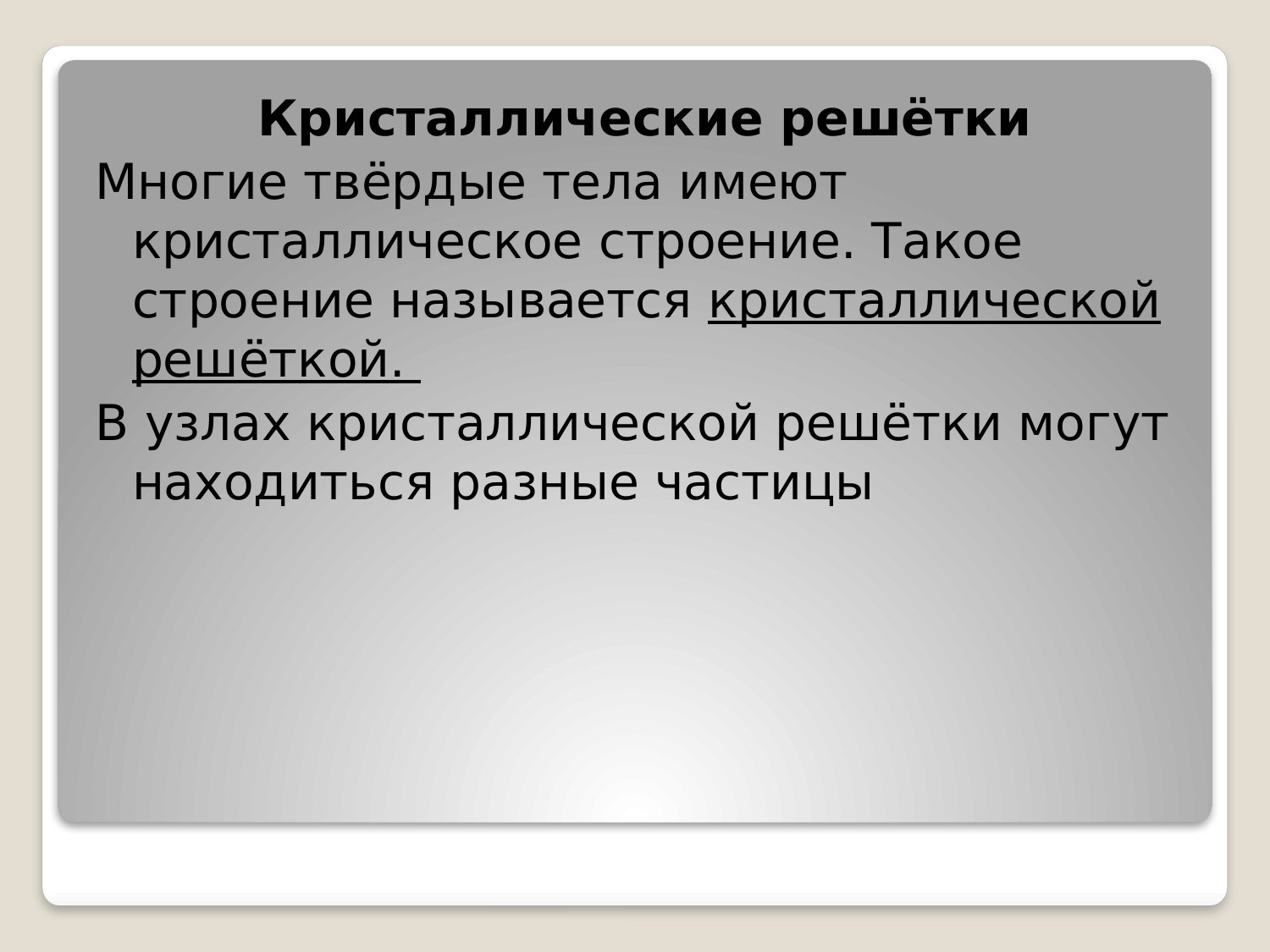

Кристаллические решётки
Многие твёрдые тела имеют кристаллическое строение. Такое строение называется кристаллической решёткой.
В узлах кристаллической решётки могут находиться разные частицы